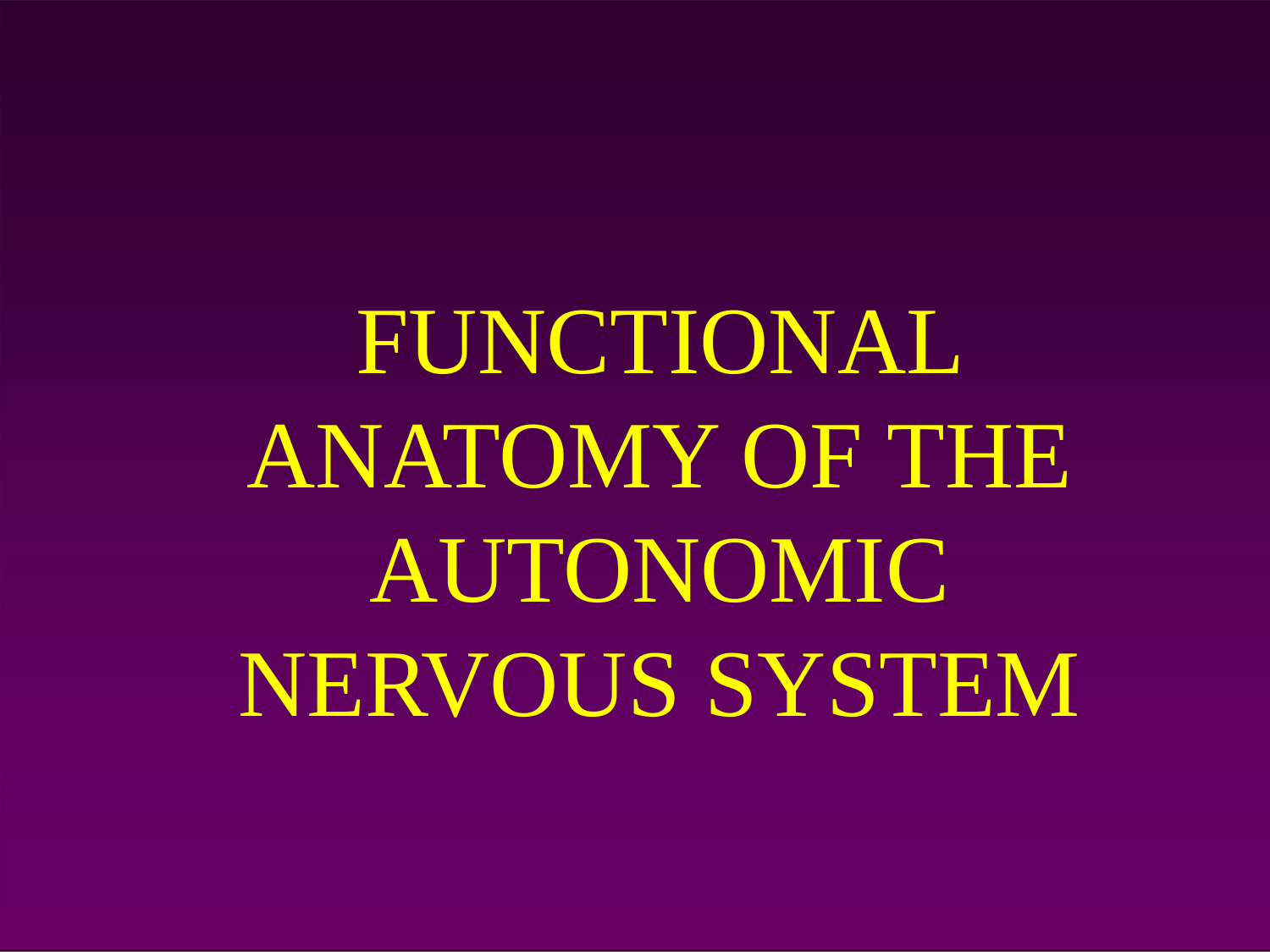

FUNCTIONAL ANATOMY OF THE AUTONOMIC NERVOUS SYSTEM